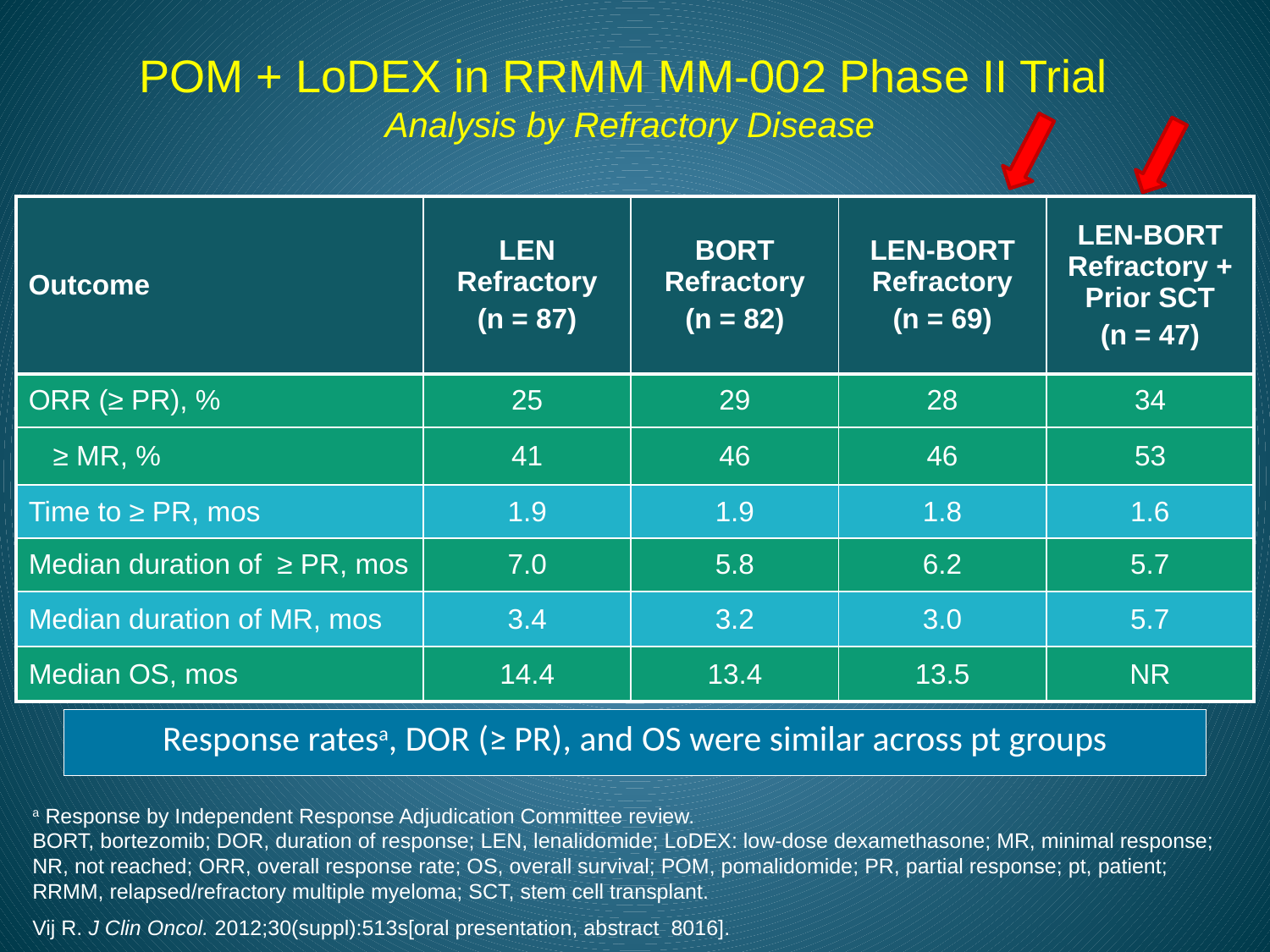

# POM + LoDEX in RRMM MM-002 Phase II Trial Analysis by Refractory Disease

| Outcome | LEN Refractory (n = 87) | BORT Refractory (n = 82) | LEN-BORT Refractory (n = 69) | LEN-BORT Refractory + Prior SCT (n = 47) |
| --- | --- | --- | --- | --- |
| ORR (≥ PR), % | 25 | 29 | 28 | 34 |
| ≥ MR, % | 41 | 46 | 46 | 53 |
| Time to ≥ PR, mos | 1.9 | 1.9 | 1.8 | 1.6 |
| Median duration of ≥ PR, mos | 7.0 | 5.8 | 6.2 | 5.7 |
| Median duration of MR, mos | 3.4 | 3.2 | 3.0 | 5.7 |
| Median OS, mos | 14.4 | 13.4 | 13.5 | NR |
Response ratesa, DOR (≥ PR), and OS were similar across pt groups
a Response by Independent Response Adjudication Committee review.
BORT, bortezomib; DOR, duration of response; LEN, lenalidomide; LoDEX: low-dose dexamethasone; MR, minimal response; NR, not reached; ORR, overall response rate; OS, overall survival; POM, pomalidomide; PR, partial response; pt, patient; RRMM, relapsed/refractory multiple myeloma; SCT, stem cell transplant.
Vij R. J Clin Oncol. 2012;30(suppl):513s[oral presentation, abstract  8016].